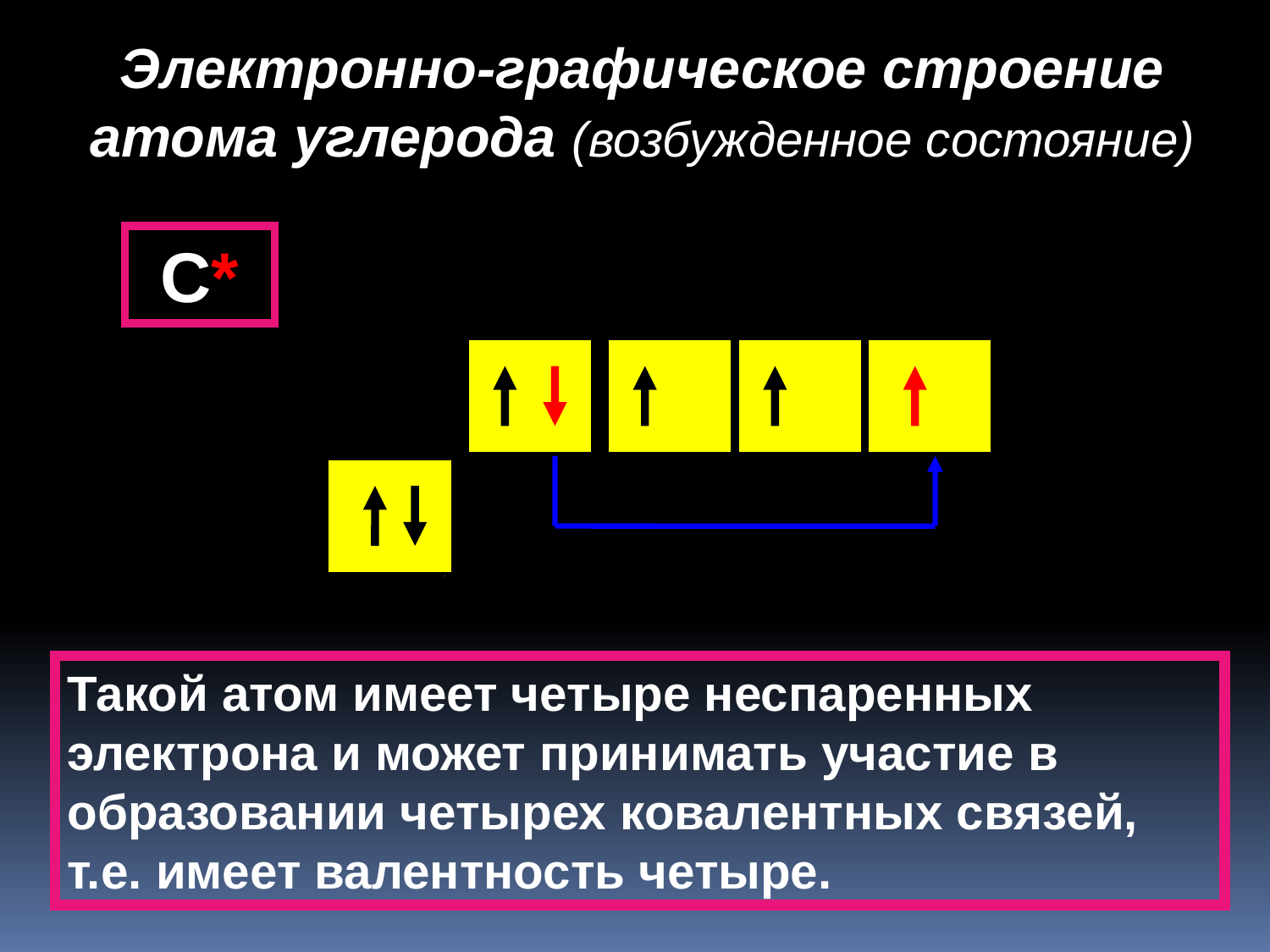

Электронно-графическое строение атома углерода (возбужденное состояние)
1
3
С*
2S
2Р
2

1S

Такой атом имеет четыре неспаренных электрона и может принимать участие в образовании четырех ковалентных связей, т.е. имеет валентность четыре.